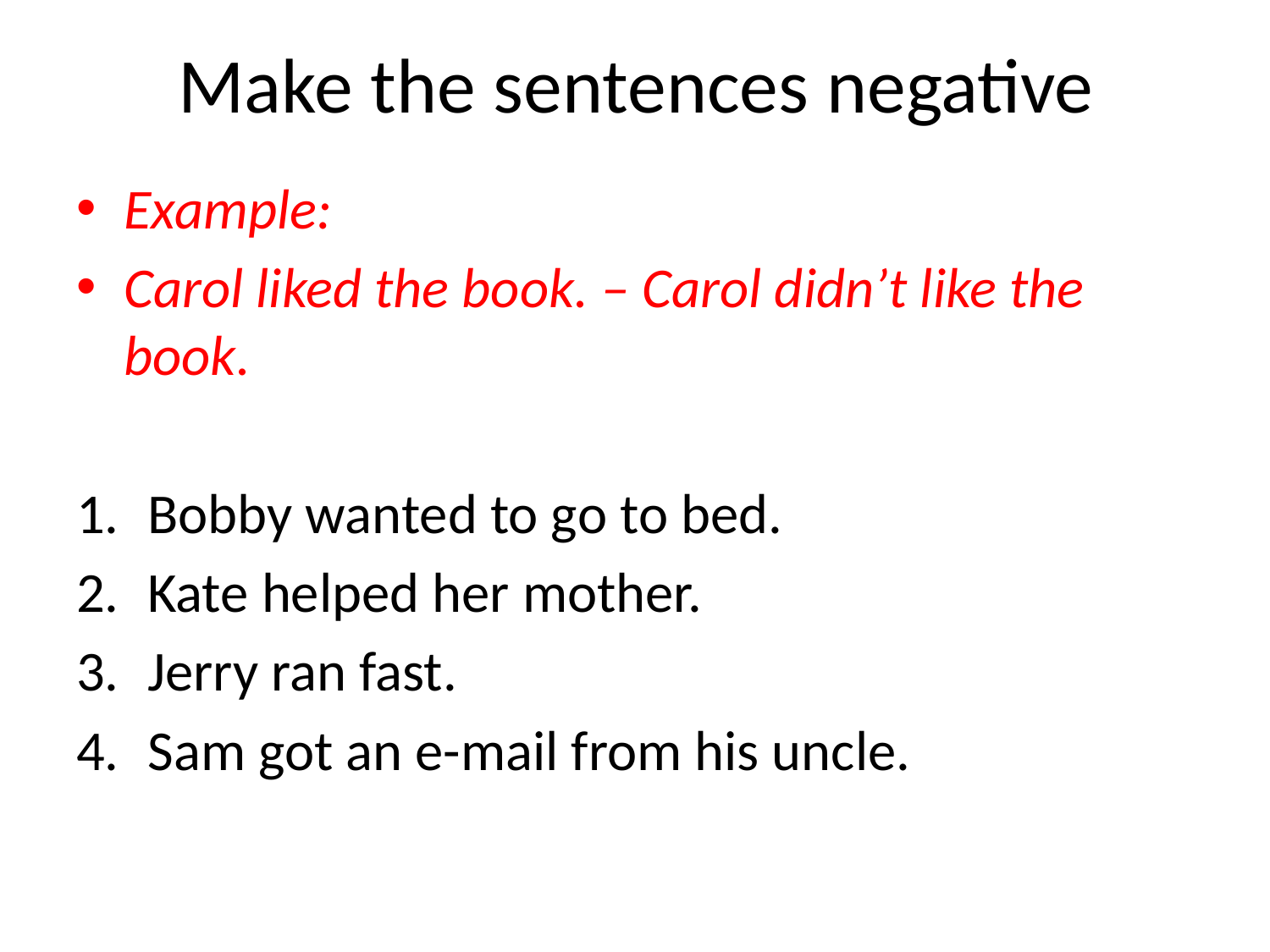

# Make the sentences negative
Example:
Carol liked the book. – Carol didn’t like the book.

Bobby wanted to go to bed.
Kate helped her mother.
Jerry ran fast.
Sam got an e-mail from his uncle.